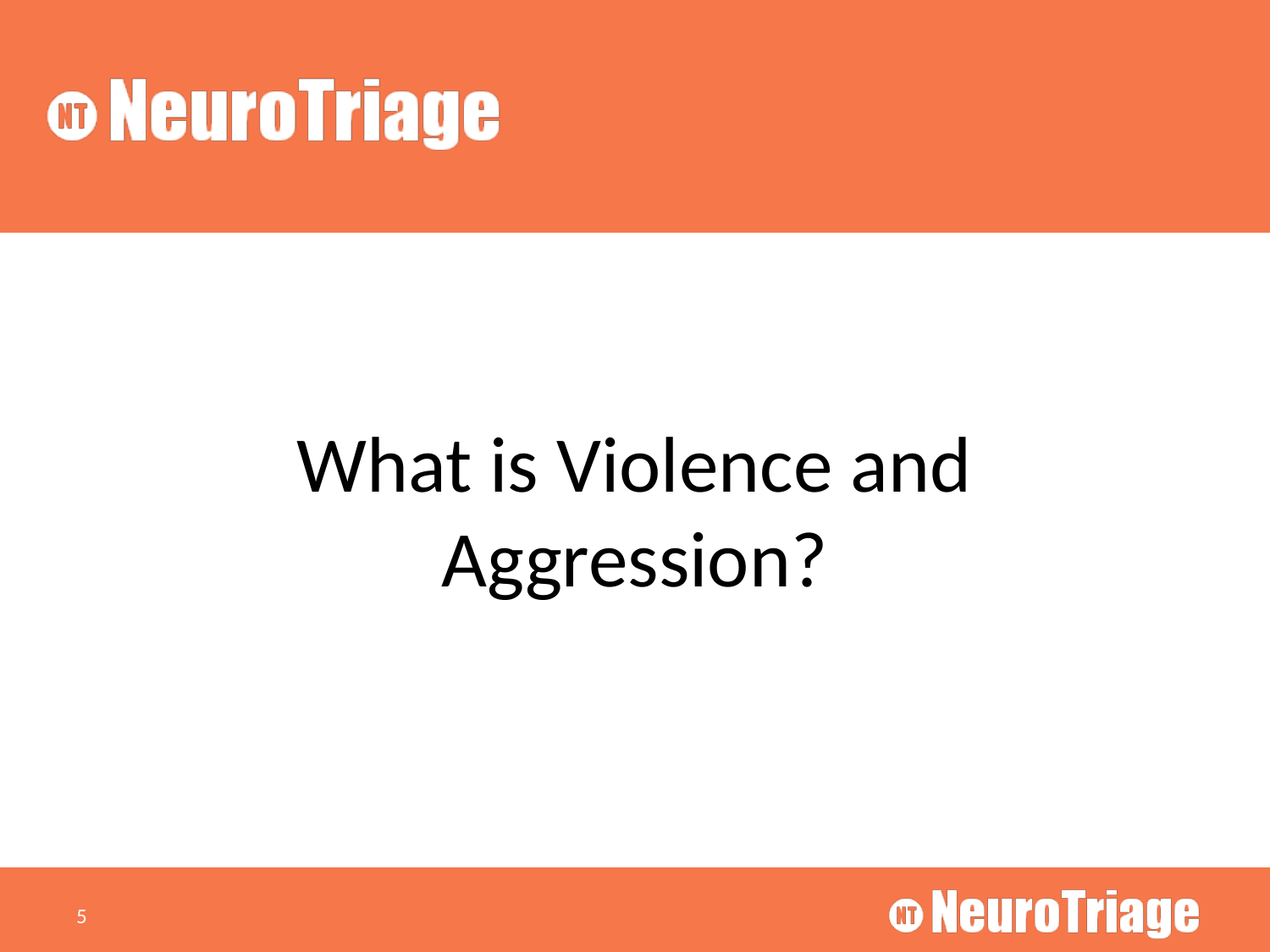

# What is Violence and Aggression?
5